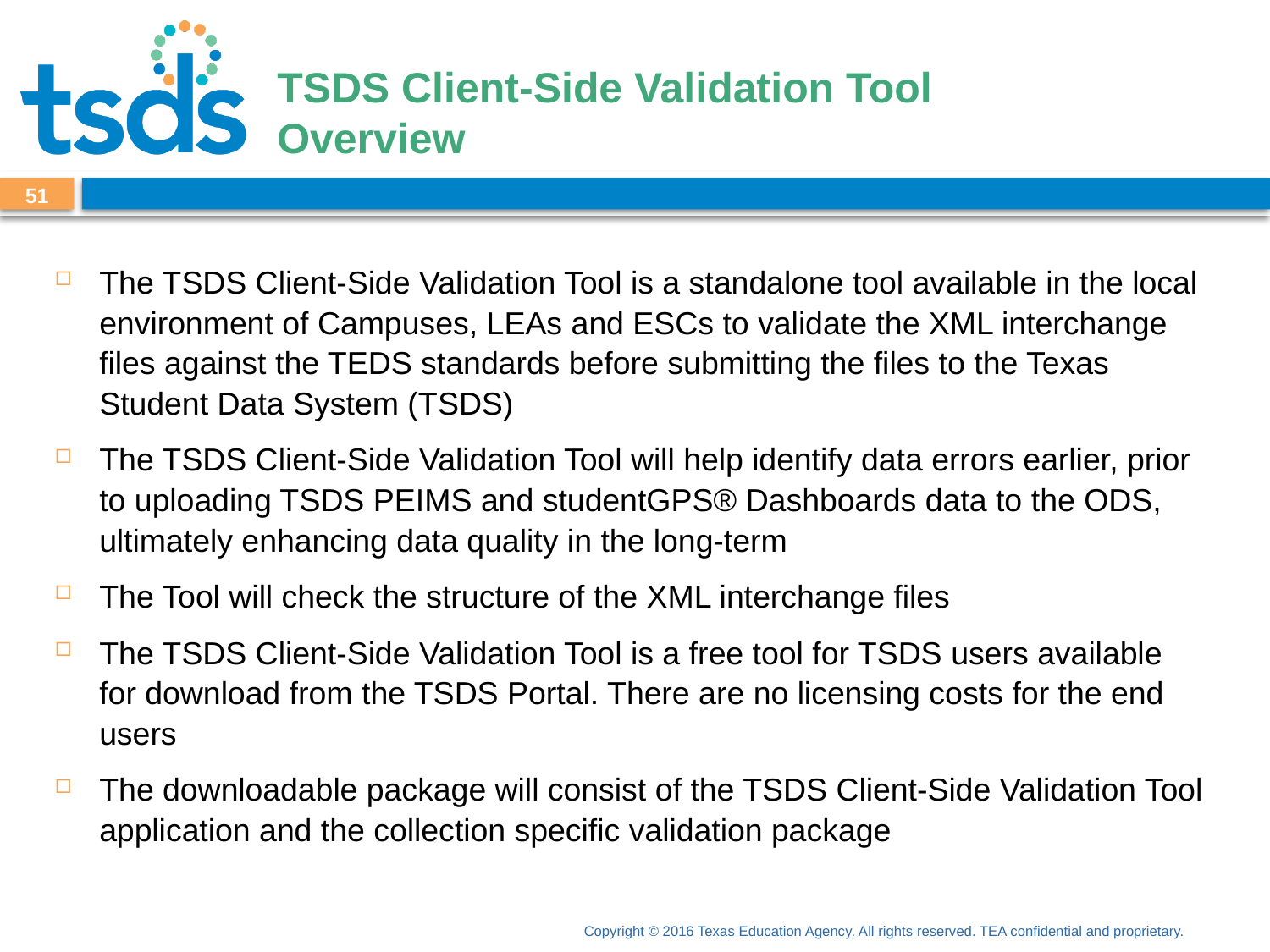

# TSDS Client-Side Validation Tool Overview
51
The TSDS Client-Side Validation Tool is a standalone tool available in the local environment of Campuses, LEAs and ESCs to validate the XML interchange files against the TEDS standards before submitting the files to the Texas Student Data System (TSDS)
The TSDS Client-Side Validation Tool will help identify data errors earlier, prior to uploading TSDS PEIMS and studentGPS® Dashboards data to the ODS, ultimately enhancing data quality in the long-term
The Tool will check the structure of the XML interchange files
The TSDS Client-Side Validation Tool is a free tool for TSDS users available for download from the TSDS Portal. There are no licensing costs for the end users
The downloadable package will consist of the TSDS Client-Side Validation Tool application and the collection specific validation package